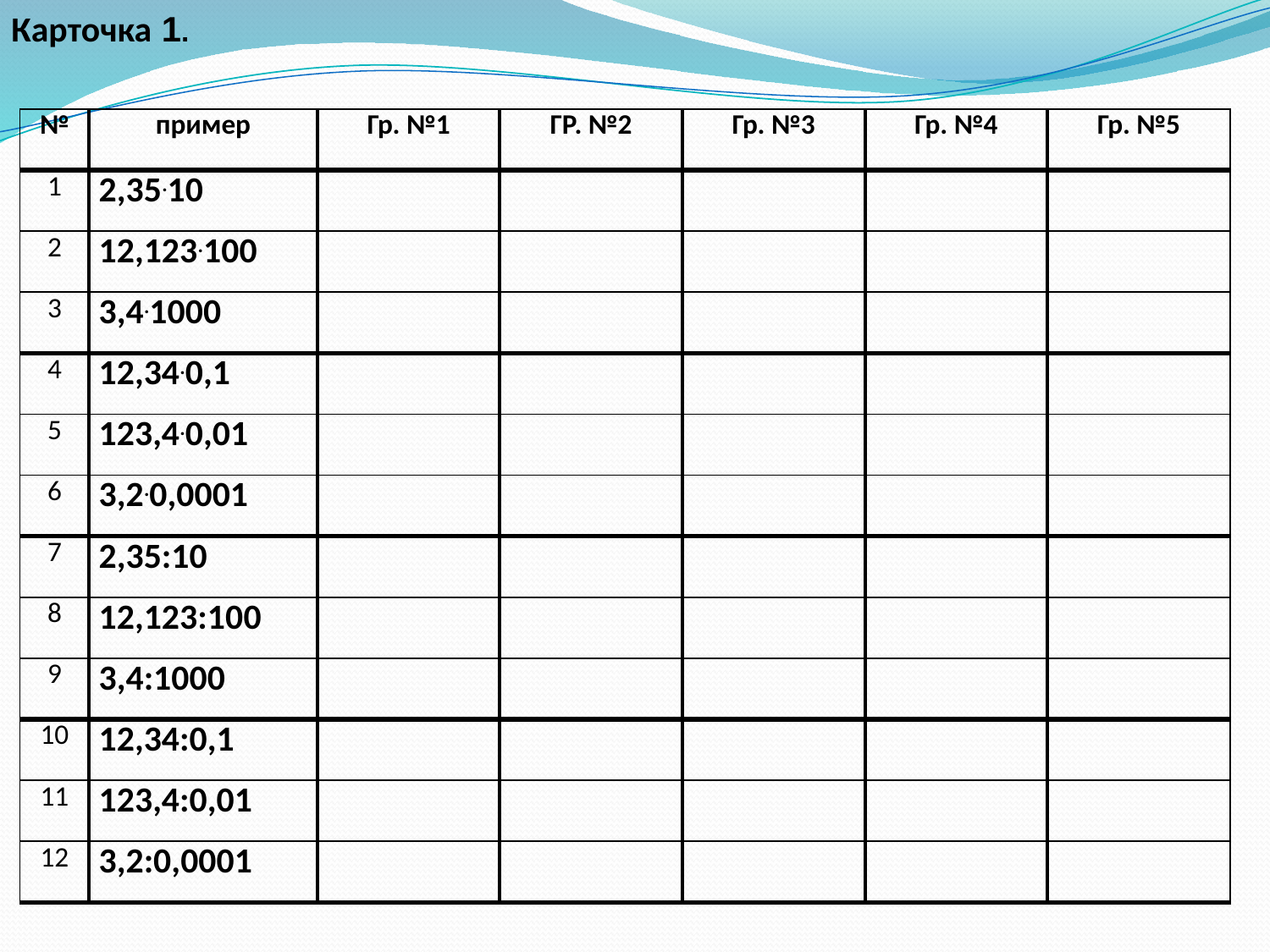

Карточка 1.
| № | пример | Гр. №1 | ГР. №2 | Гр. №3 | Гр. №4 | Гр. №5 |
| --- | --- | --- | --- | --- | --- | --- |
| 1 | 2,35.10 |  |  |  |  |  |
| 2 | 12,123.100 |  |  |  |  |  |
| 3 | 3,4.1000 |  |  |  |  |  |
| 4 | 12,34.0,1 |  |  |  |  |  |
| 5 | 123,4.0,01 |  |  |  |  |  |
| 6 | 3,2.0,0001 |  |  |  |  |  |
| 7 | 2,35:10 |  |  |  |  |  |
| 8 | 12,123:100 |  |  |  |  |  |
| 9 | 3,4:1000 |  |  |  |  |  |
| 10 | 12,34:0,1 |  |  |  |  |  |
| 11 | 123,4:0,01 |  |  |  |  |  |
| 12 | 3,2:0,0001 |  |  |  |  |  |